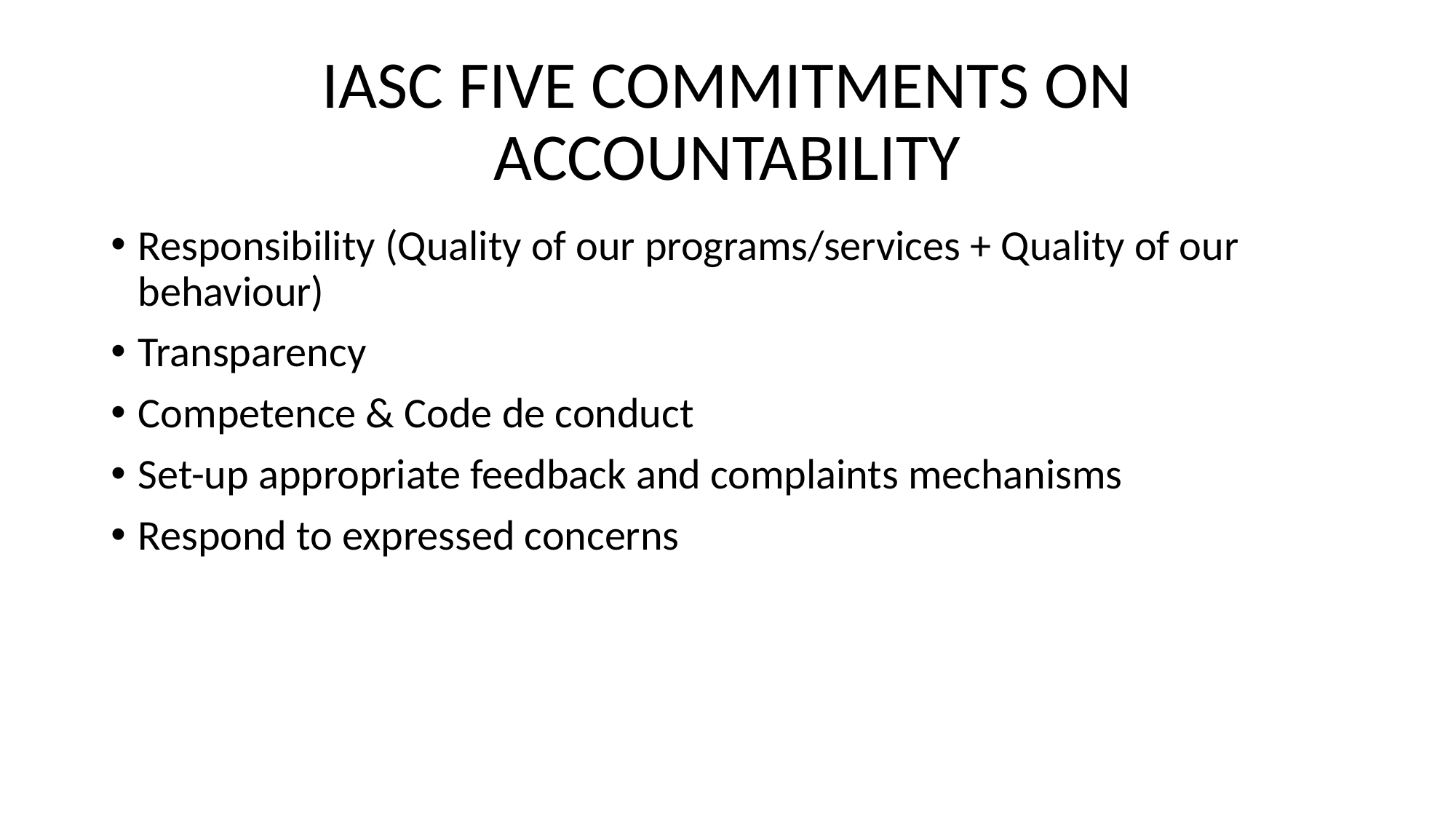

# IASC FIVE COMMITMENTS ON ACCOUNTABILITY
Responsibility (Quality of our programs/services + Quality of our behaviour)
Transparency
Competence & Code de conduct
Set-up appropriate feedback and complaints mechanisms
Respond to expressed concerns